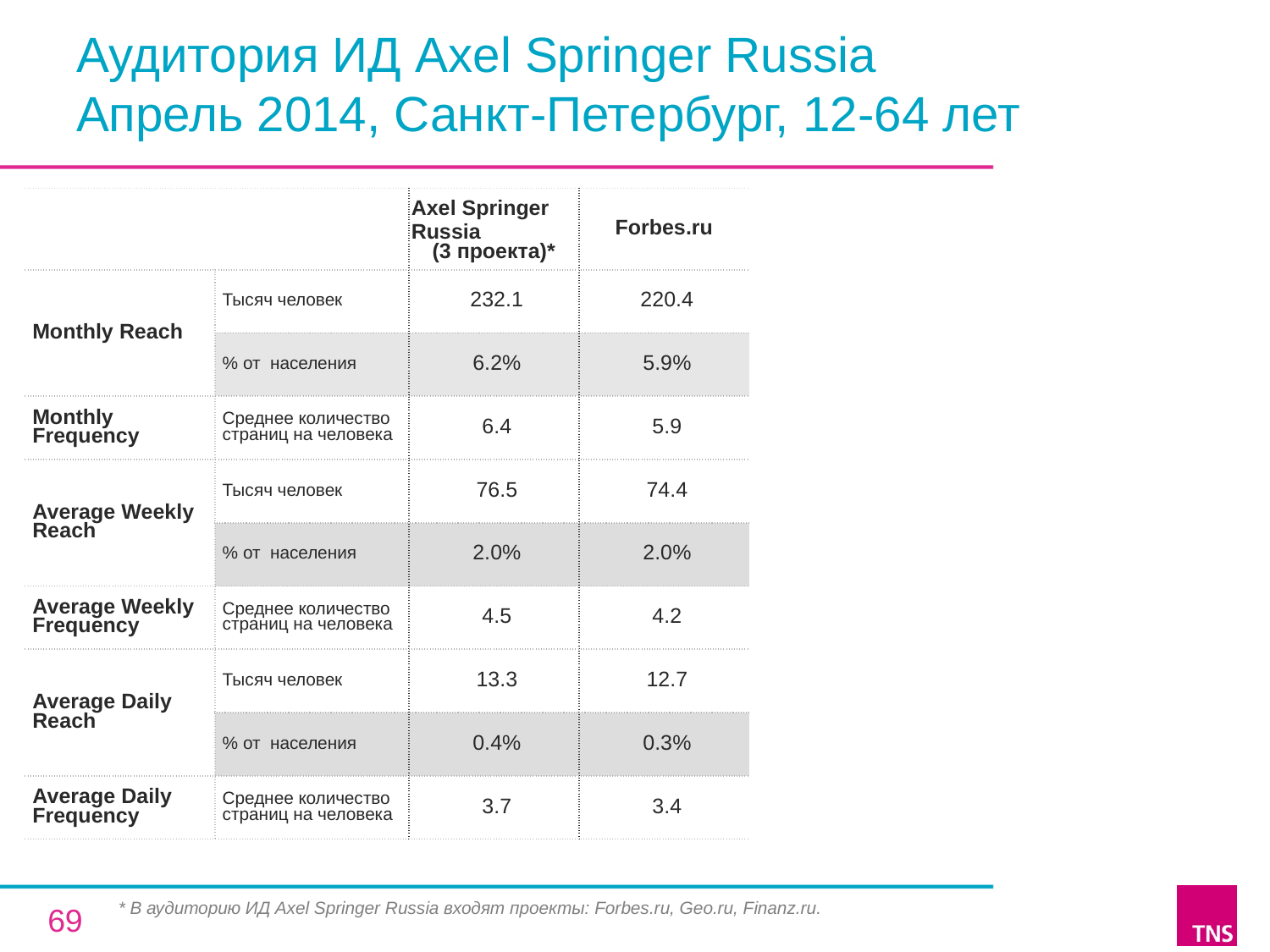

# Аудитория ИД Axel Springer Russia Апрель 2014, Санкт-Петербург, 12-64 лет
|  |  | Axel Springer Russia (3 проекта)\* | Forbes.ru |
| --- | --- | --- | --- |
| Monthly Reach | Тысяч человек | 232.1 | 220.4 |
|  | % от населения | 6.2% | 5.9% |
| Monthly Frequency | Среднее количество страниц на человека | 6.4 | 5.9 |
| Average Weekly Reach | Тысяч человек | 76.5 | 74.4 |
|  | % от населения | 2.0% | 2.0% |
| Average Weekly Frequency | Среднее количество страниц на человека | 4.5 | 4.2 |
| Average Daily Reach | Тысяч человек | 13.3 | 12.7 |
|  | % от населения | 0.4% | 0.3% |
| Average Daily Frequency | Среднее количество страниц на человека | 3.7 | 3.4 |
* В аудиторию ИД Axel Springer Russia входят проекты: Forbes.ru, Geo.ru, Finanz.ru.
69